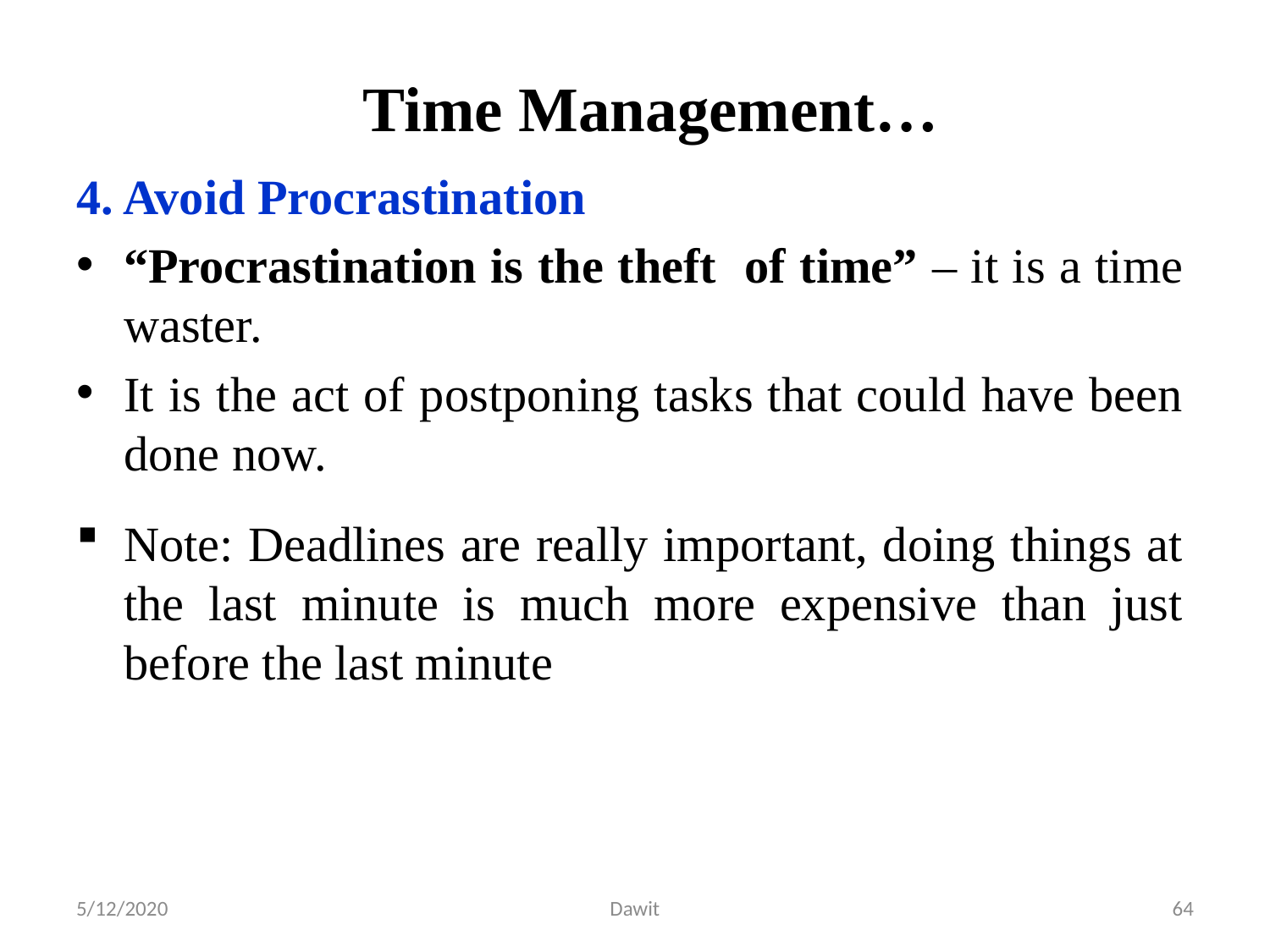

# Time Management…
4. Avoid Procrastination
“Procrastination is the theft  of time” – it is a time waster.
It is the act of postponing tasks that could have been done now.
Note: Deadlines are really important, doing things at the last minute is much more expensive than just before the last minute

5/12/2020
Dawit
64